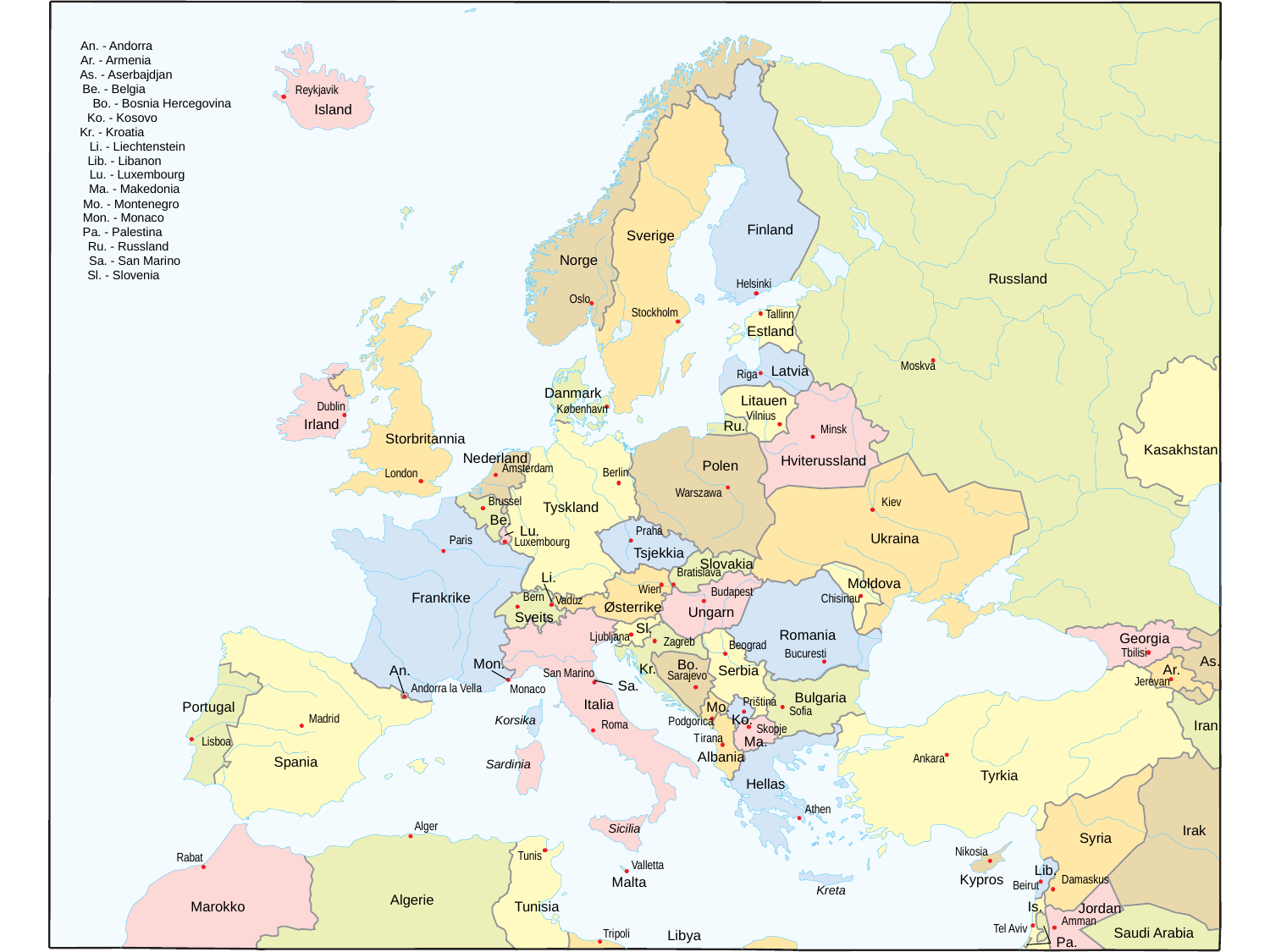

An. - Andorra
Ar. - Armenia
As. - Aserbajdjan
Be. - Belgia
Reykjavik
Bo. - Bosnia Hercegovina
Island
Ko. - Kosovo
Kr. - Kroatia
Li. - Liechtenstein
Lib. - Libanon
Lu. - Luxembourg
Ma. - Makedonia
Mo. - Montenegro
Mon. - Monaco
Finland
Pa. - Palestina
Sverige
Ru. - Russland
Norge
Sa. - San Marino
Sl. - Slovenia
Russland
Helsinki
Oslo
Stockholm
Tallinn
Estland
Moskva
Latvia
Riga
Danmark
Litauen
Dublin
København
Vilnius
Irland
Ru.
Minsk
Storbritannia
Kasakhstan
Nederland
Hviterussland
Polen
Amsterdam
Berlin
London
Warszawa
Brussel
Kiev
Tyskland
Be.
Lu.
Praha
Ukraina

Paris
Luxembourg
Tsjekkia
Slovakia
Bratislava
Li.
Moldova
Wien
Budapest

Bern
Frankrike
Chisinau
Vaduz

Østerrike
Ungarn
Sveits
Sl.
Romania
Ljubljana
Georgia
Zagreb
Beograd
Tbilisi
Bucuresti

As.
Mon.
Bo.

r
.
K
Ar.
An.
Serbia
San Marino
Sarajevo

Jerevan

Sa.

Andorra la Vella

Monaco
Bulgaria
Priština
Italia
Portugal
Mo.
Sofia

Ko.
Madrid
Korsika
Podgorica
Roma

Iran
Skopje

T
irana
Ma.
Lisboa

Albania
Ankara

Spania
Sardinia
Tyrkia
Hellas
Athen

Alger
Sicilia
Irak
Syria
Nikosia
Tunis
Rabat
Valletta

Lib.
Kypros
Damaskus
Malta
Beirut

Kreta

Algerie
Marokko
Tunisia
Is.
Jordan
Amman
Tel Aviv

Saudi Arabia

Tripoli

Libya
Pa.